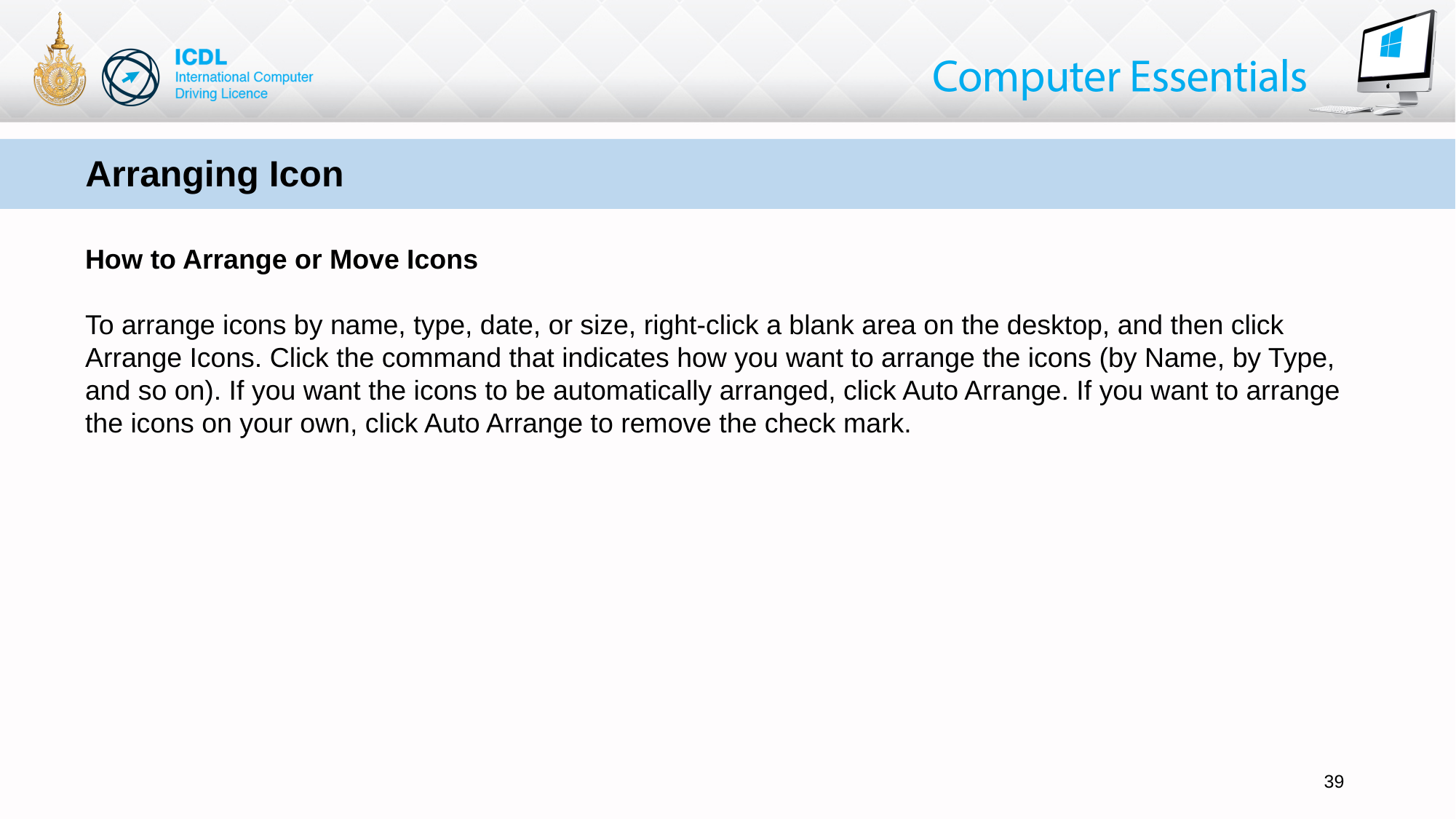

# Arranging Icon
How to Arrange or Move Icons

To arrange icons by name, type, date, or size, right-click a blank area on the desktop, and then click Arrange Icons. Click the command that indicates how you want to arrange the icons (by Name, by Type, and so on). If you want the icons to be automatically arranged, click Auto Arrange. If you want to arrange the icons on your own, click Auto Arrange to remove the check mark.
39